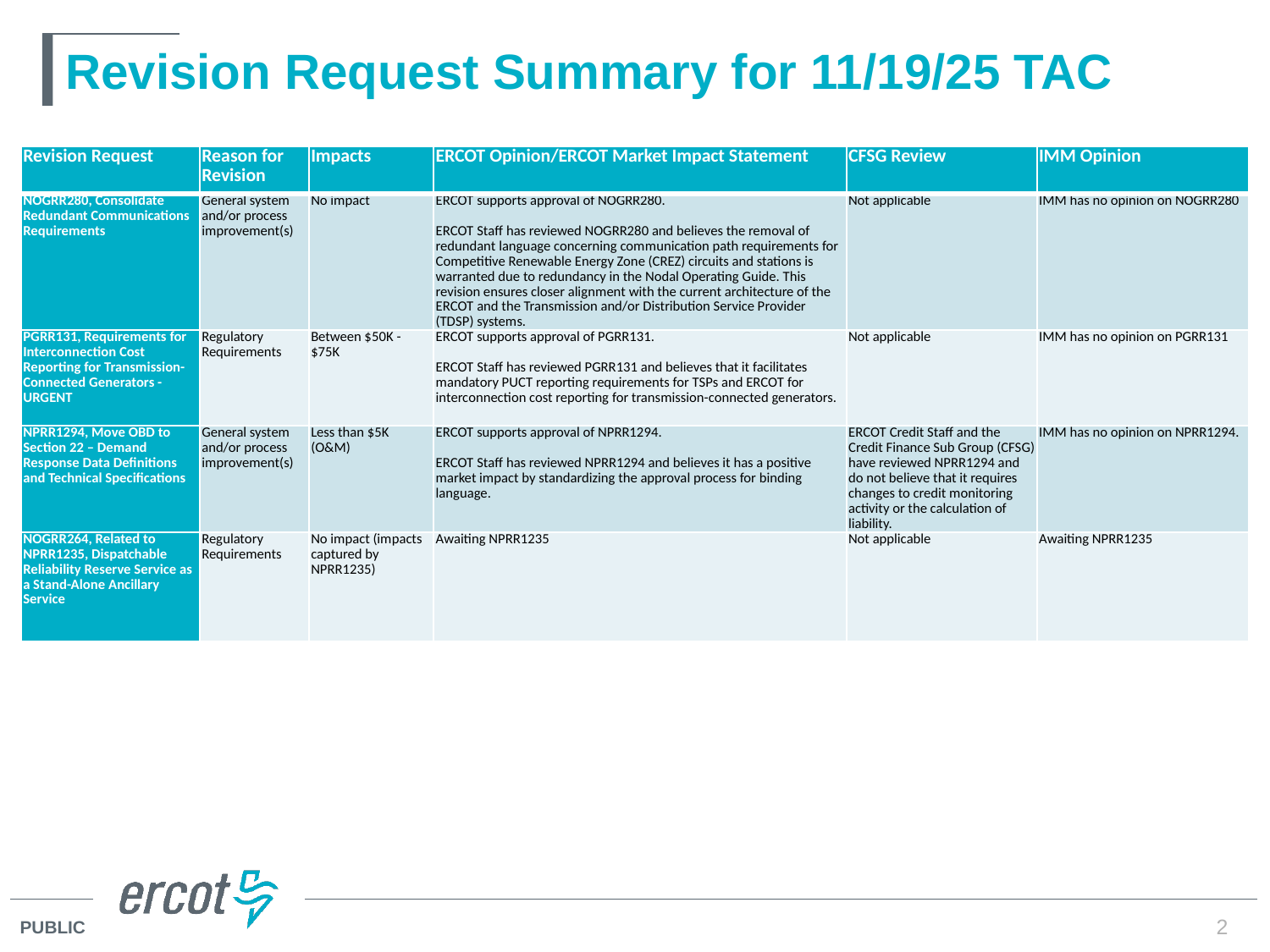

# Revision Request Summary for 11/19/25 TAC
| Revision Request | Reason for Revision | Impacts | ERCOT Opinion/ERCOT Market Impact Statement | CFSG Review | IMM Opinion |
| --- | --- | --- | --- | --- | --- |
| NOGRR280, Consolidate Redundant Communications Requirements | General system and/or process improvement(s) | No impact | ERCOT supports approval of NOGRR280. ERCOT Staff has reviewed NOGRR280 and believes the removal of redundant language concerning communication path requirements for Competitive Renewable Energy Zone (CREZ) circuits and stations is warranted due to redundancy in the Nodal Operating Guide. This revision ensures closer alignment with the current architecture of the ERCOT and the Transmission and/or Distribution Service Provider (TDSP) systems. | Not applicable | IMM has no opinion on NOGRR280 |
| PGRR131, Requirements for Interconnection Cost Reporting for Transmission-Connected Generators - URGENT | Regulatory Requirements | Between $50K - $75K | ERCOT supports approval of PGRR131. ERCOT Staff has reviewed PGRR131 and believes that it facilitates mandatory PUCT reporting requirements for TSPs and ERCOT for interconnection cost reporting for transmission-connected generators. | Not applicable | IMM has no opinion on PGRR131 |
| NPRR1294, Move OBD to Section 22 – Demand Response Data Definitions and Technical Specifications | General system and/or process improvement(s) | Less than $5K (O&M) | ERCOT supports approval of NPRR1294. ERCOT Staff has reviewed NPRR1294 and believes it has a positive market impact by standardizing the approval process for binding language. | ERCOT Credit Staff and the Credit Finance Sub Group (CFSG) have reviewed NPRR1294 and do not believe that it requires changes to credit monitoring activity or the calculation of liability. | IMM has no opinion on NPRR1294. |
| NOGRR264, Related to NPRR1235, Dispatchable Reliability Reserve Service as a Stand-Alone Ancillary Service | Regulatory Requirements | No impact (impacts captured by NPRR1235) | Awaiting NPRR1235 | Not applicable | Awaiting NPRR1235 |
2